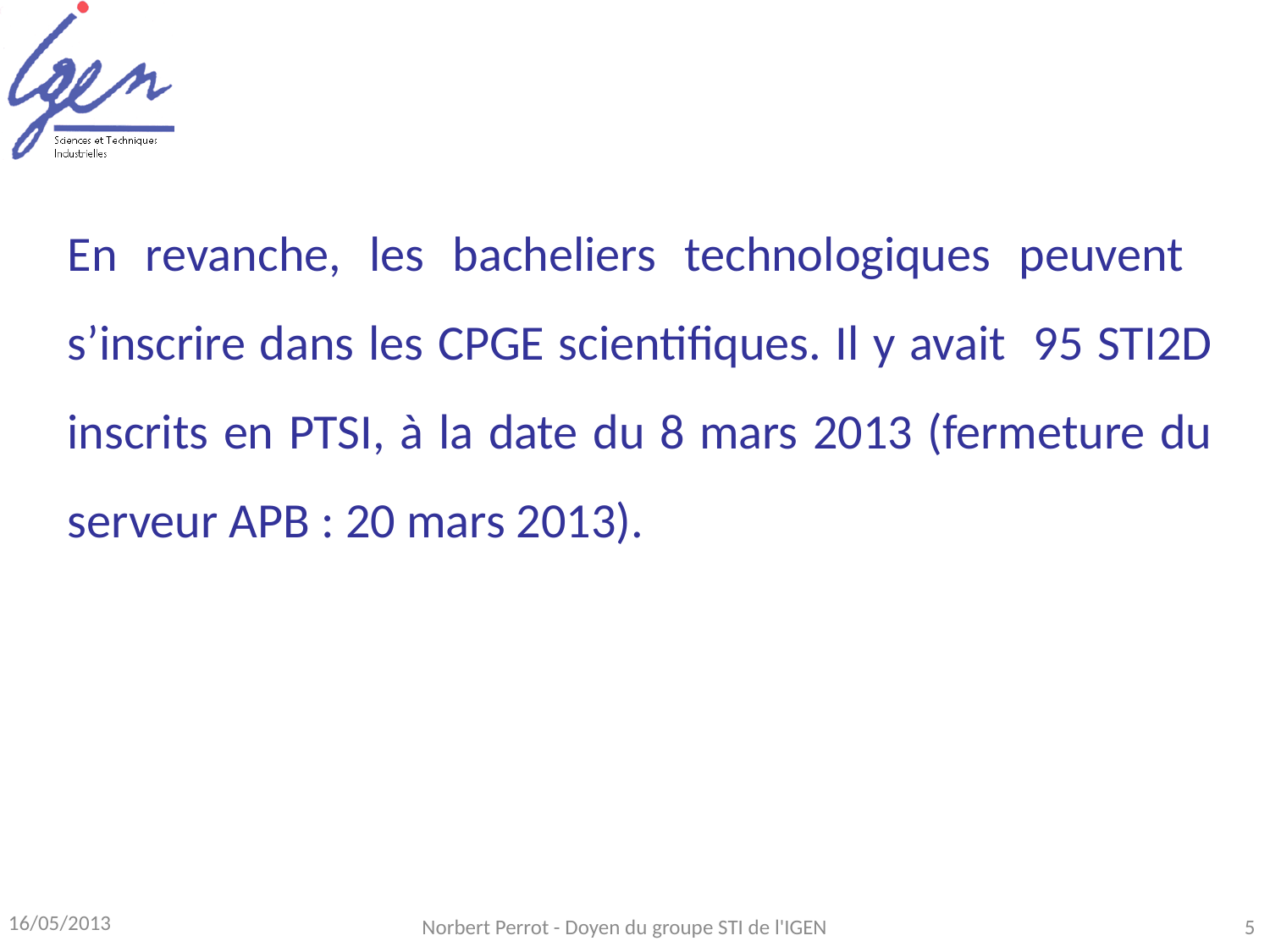

En revanche, les bacheliers technologiques peuvent  s’inscrire dans les CPGE scientifiques. Il y avait  95 STI2D inscrits en PTSI, à la date du 8 mars 2013 (fermeture du serveur APB : 20 mars 2013).
16/05/2013
Norbert Perrot - Doyen du groupe STI de l'IGEN
5